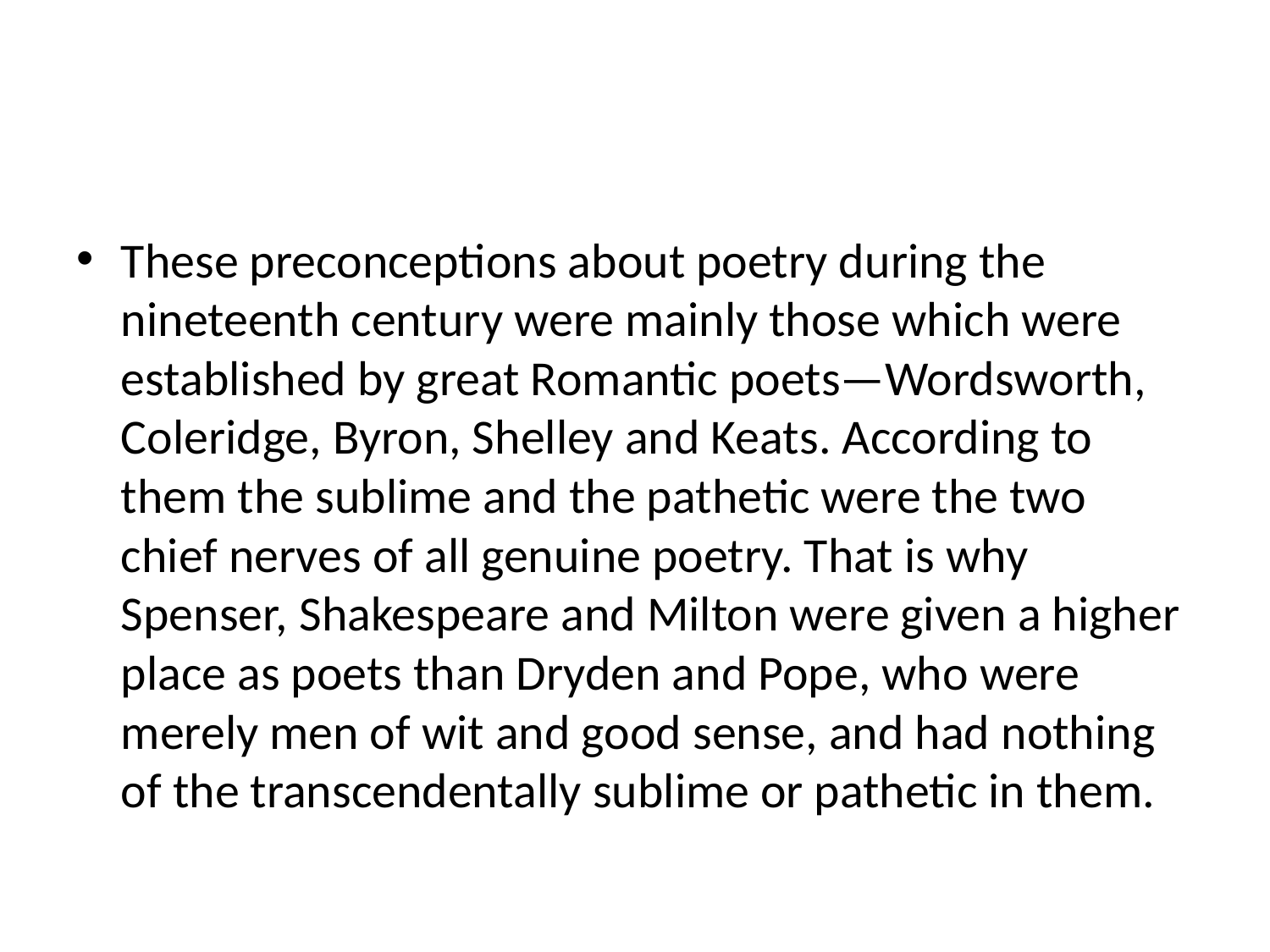

#
These preconceptions about poetry during the nineteenth century were mainly those which were established by great Romantic poets—Wordsworth, Coleridge, Byron, Shelley and Keats. According to them the sublime and the pathetic were the two chief nerves of all genuine poetry. That is why Spenser, Shakespeare and Milton were given a higher place as poets than Dryden and Pope, who were merely men of wit and good sense, and had nothing of the transcendentally sublime or pathetic in them.